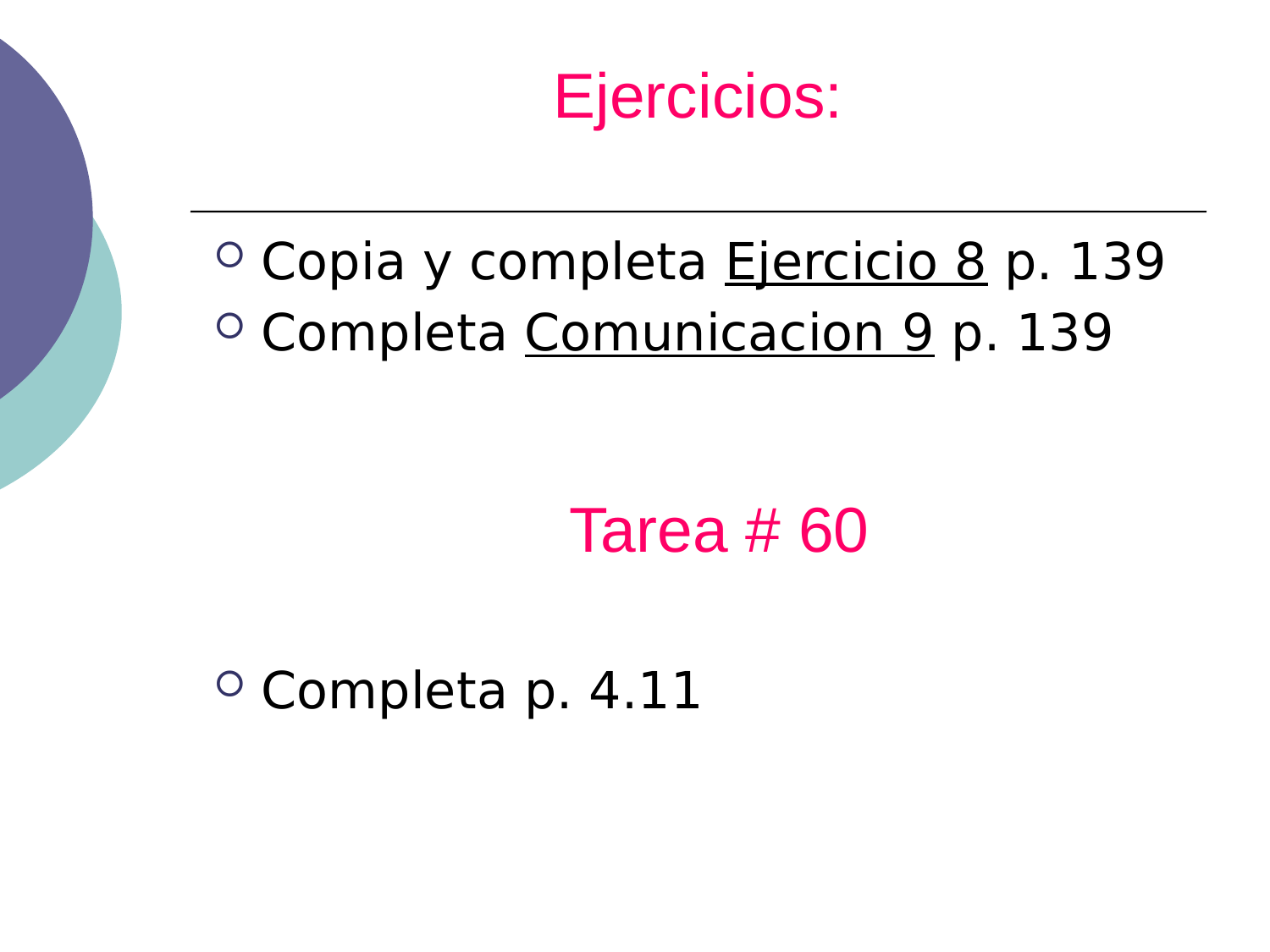

# Ejercicios:
Copia y completa Ejercicio 8 p. 139
Completa Comunicacion 9 p. 139

Completa p. 4.11
Tarea # 60